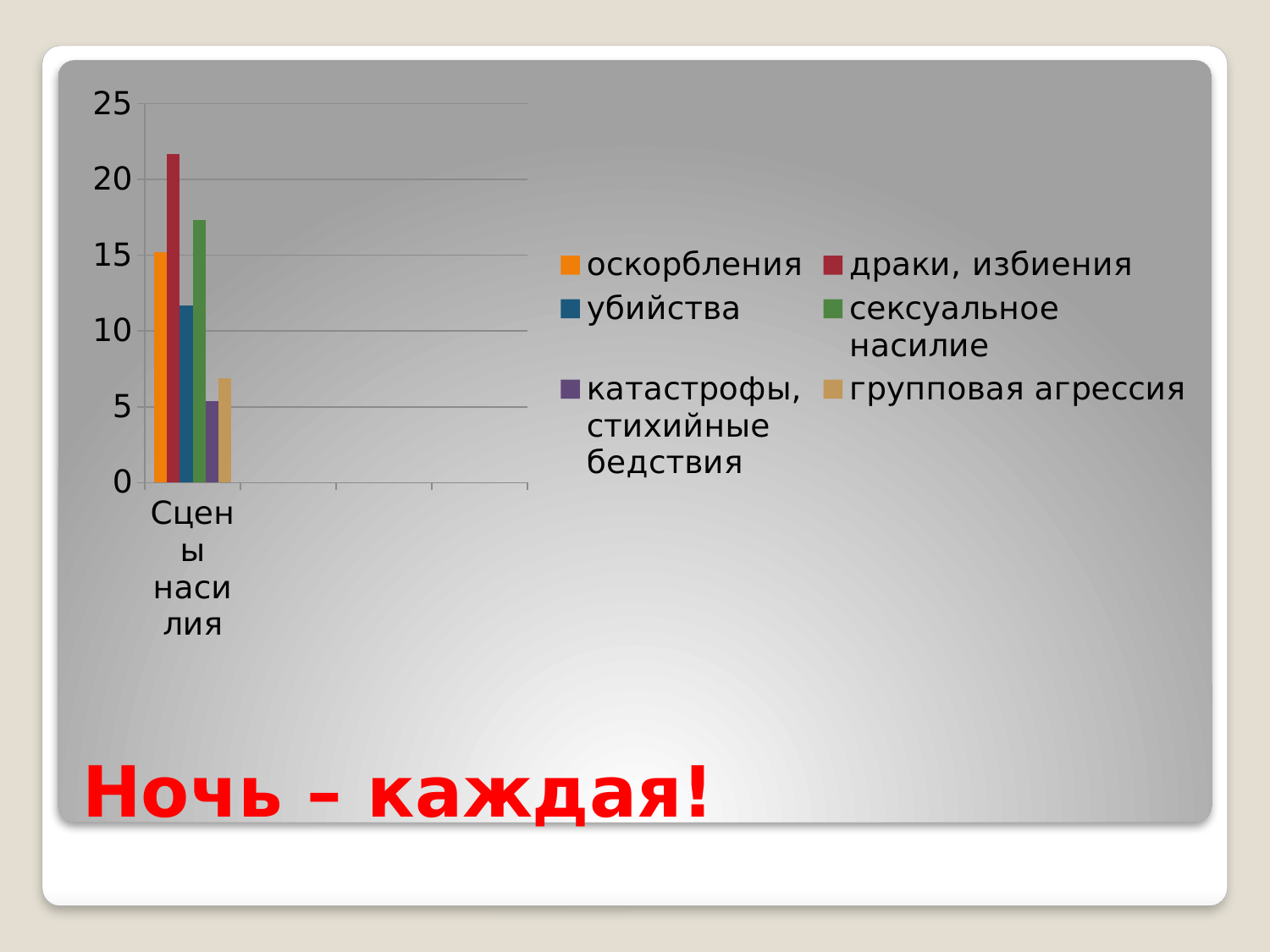

### Chart

| Category | оскорбления | драки, избиения | убийства | сексуальное насилие | катастрофы, стихийные бедствия | групповая агрессия |
|---|---|---|---|---|---|---|
| Сцены насилия | 15.2 | 21.7 | 11.7 | 17.3 | 5.4 | 6.9 |
# Ночь – каждая!